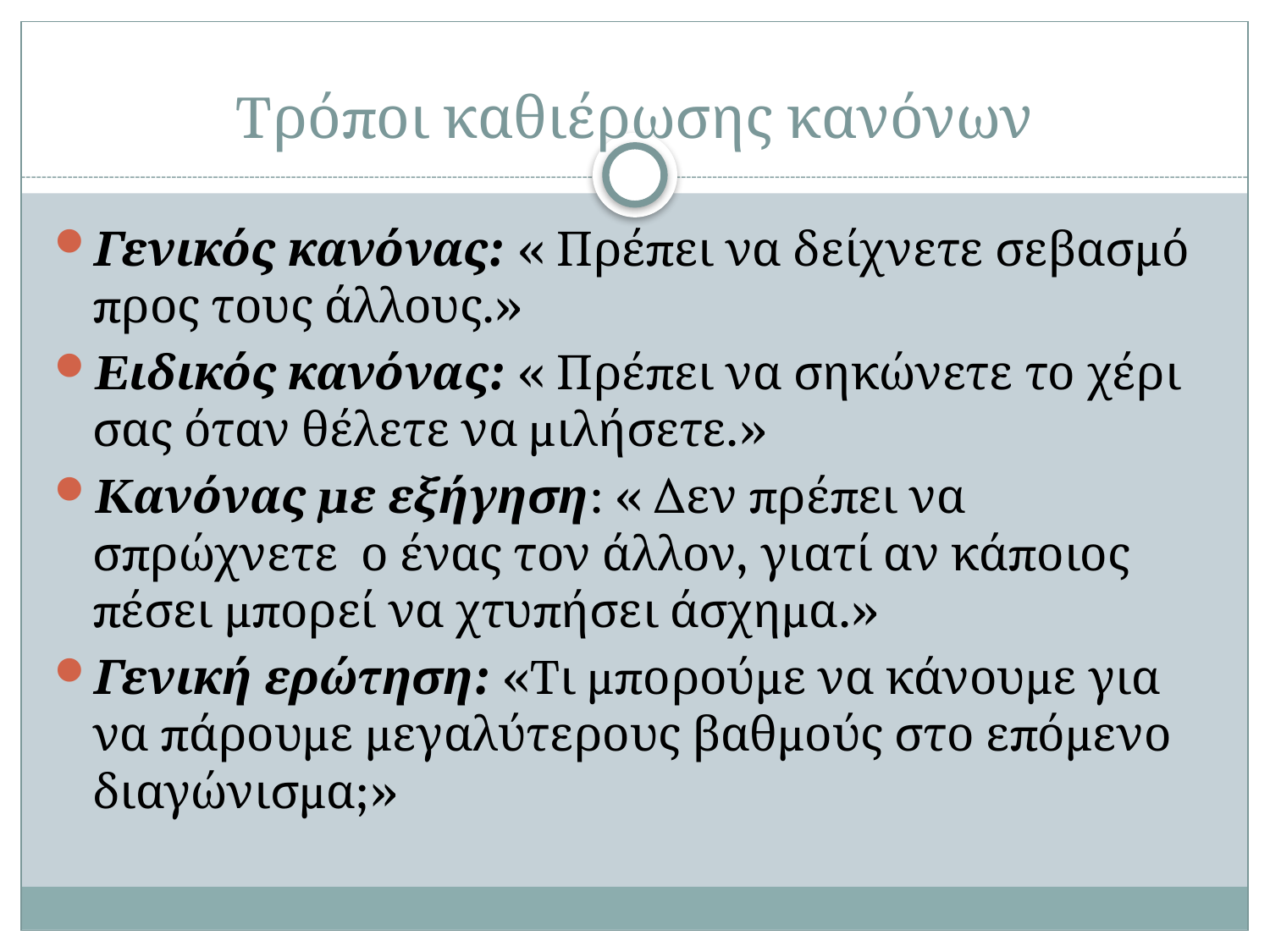

# Τρόποι καθιέρωσης κανόνων
Γενικός κανόνας: « Πρέπει να δείχνετε σεβασμό προς τους άλλους.»
Ειδικός κανόνας: « Πρέπει να σηκώνετε το χέρι σας όταν θέλετε να μιλήσετε.»
Κανόνας με εξήγηση: « Δεν πρέπει να σπρώχνετε  ο ένας τον άλλον, γιατί αν κάποιος πέσει μπορεί να χτυπήσει άσχημα.»
Γενική ερώτηση: «Τι μπορούμε να κάνουμε για να πάρουμε μεγαλύτερους βαθμούς στο επόμενο διαγώνισμα;»